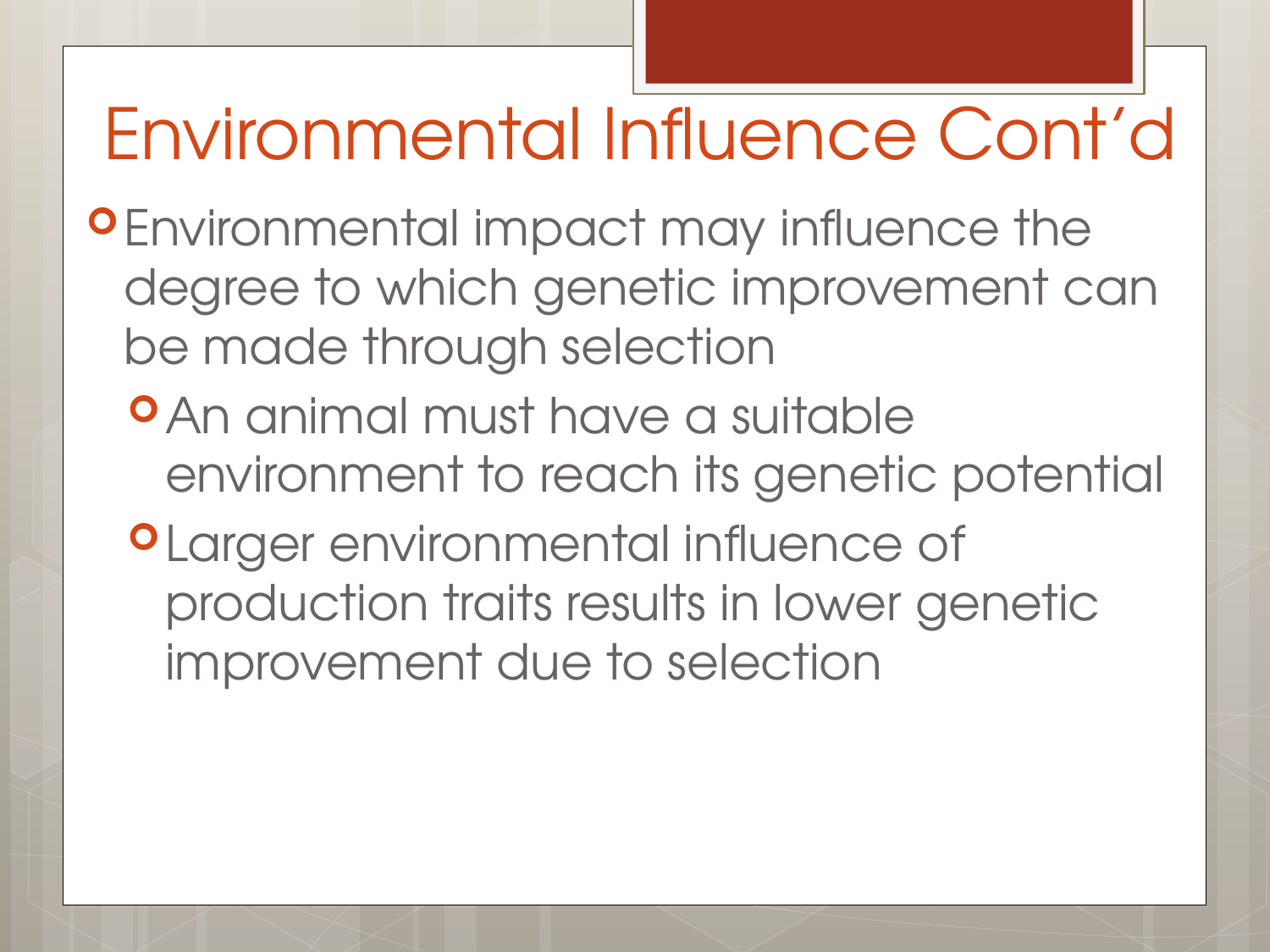

# Environmental Influence Cont’d
Environmental impact may influence the degree to which genetic improvement can be made through selection
An animal must have a suitable environment to reach its genetic potential
Larger environmental influence of production traits results in lower genetic improvement due to selection